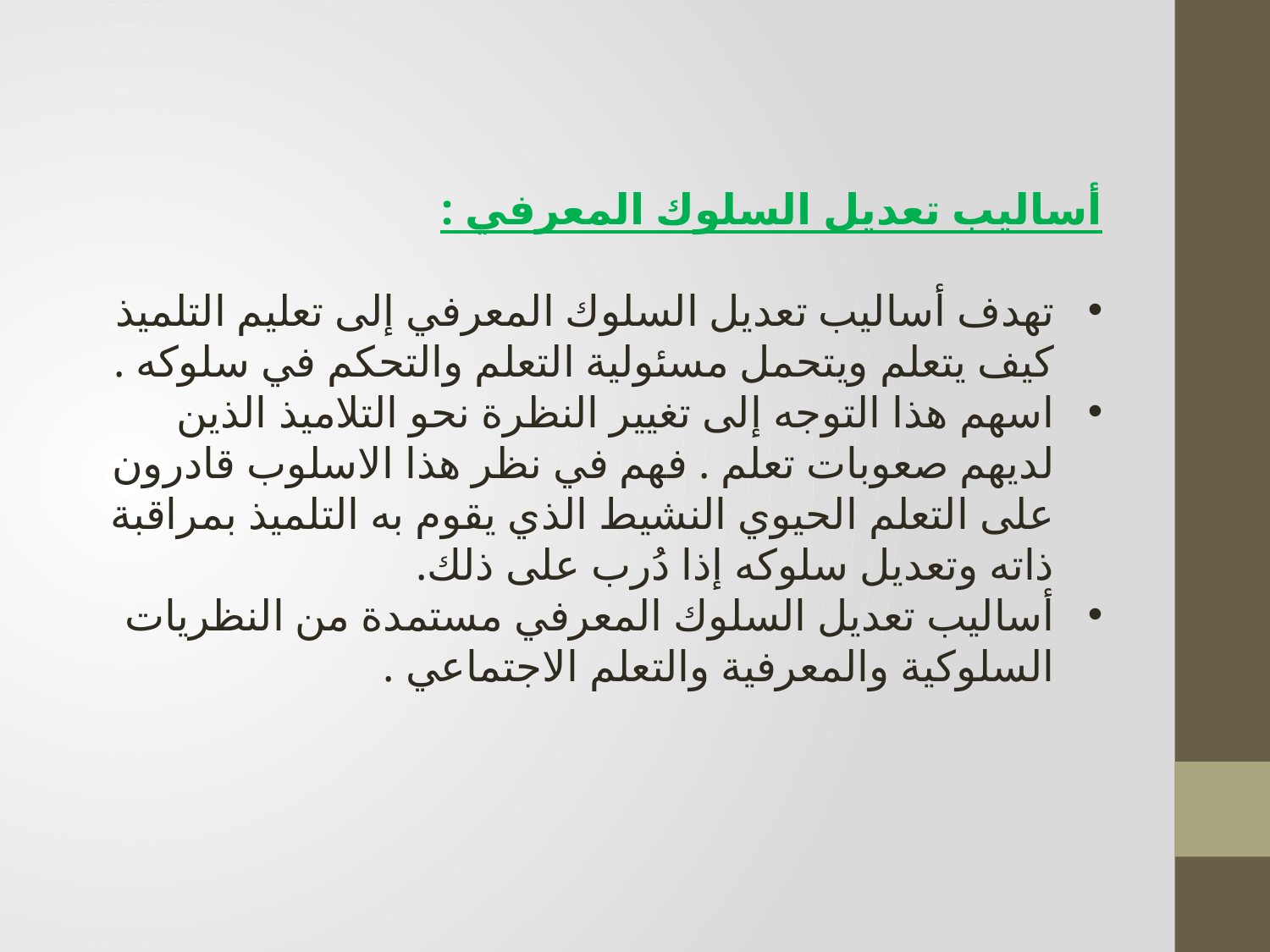

أساليب تعديل السلوك المعرفي :

تهدف أساليب تعديل السلوك المعرفي إلى تعليم التلميذ كيف يتعلم ويتحمل مسئولية التعلم والتحكم في سلوكه .
اسهم هذا التوجه إلى تغيير النظرة نحو التلاميذ الذين لديهم صعوبات تعلم . فهم في نظر هذا الاسلوب قادرون على التعلم الحيوي النشيط الذي يقوم به التلميذ بمراقبة ذاته وتعديل سلوكه إذا دُرب على ذلك.
أساليب تعديل السلوك المعرفي مستمدة من النظريات السلوكية والمعرفية والتعلم الاجتماعي .